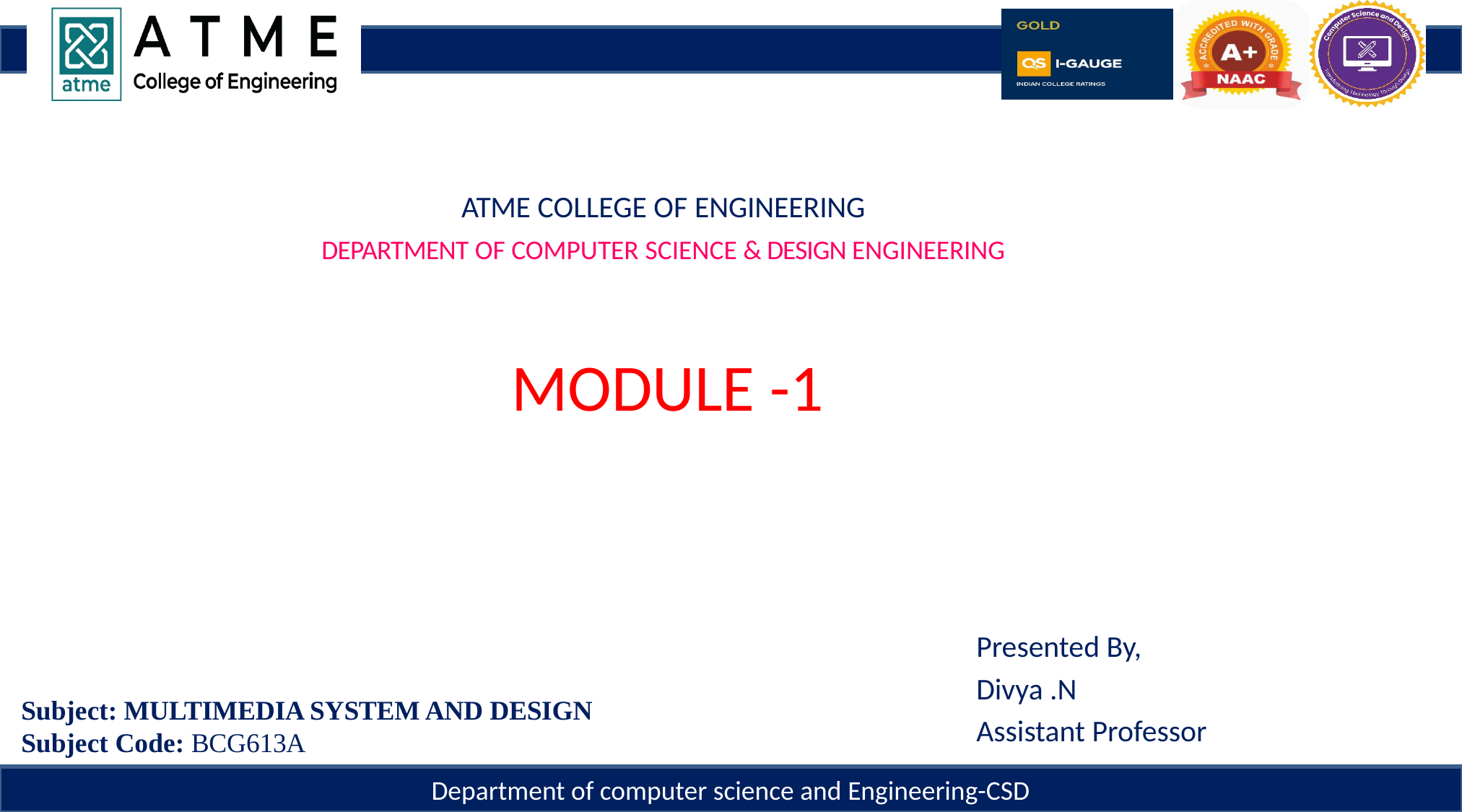

ATME COLLEGE OF ENGINEERING
DEPARTMENT OF COMPUTER SCIENCE & DESIGN ENGINEERING
MODULE -1
Presented By,
Divya .N
Assistant Professor
Subject: MULTIMEDIA SYSTEM AND DESIGN
Subject Code: BCG613A
Department of computer science and Engineering-CSD